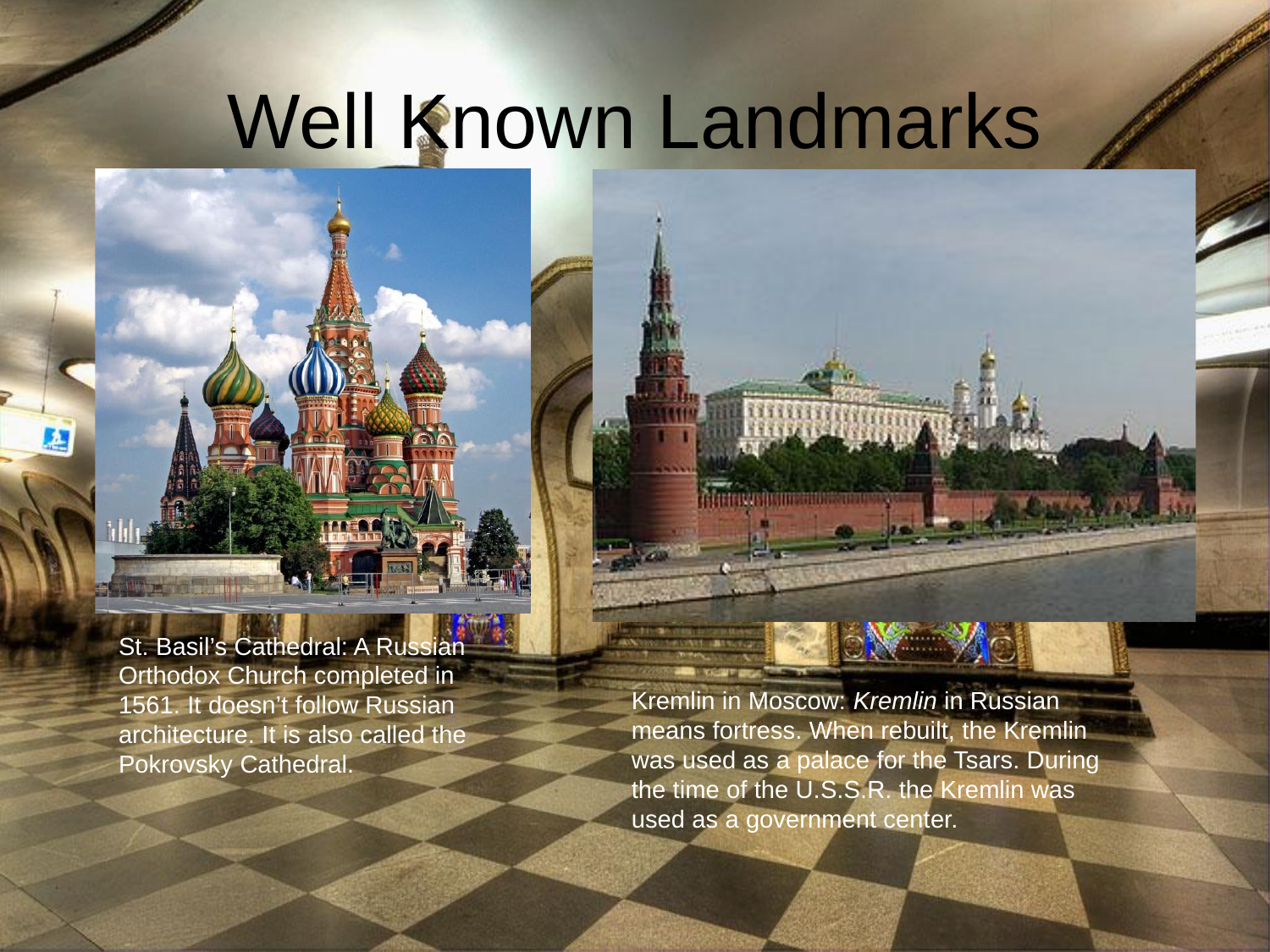

# Well Known Landmarks

St. Basil’s Cathedral: A Russian Orthodox Church completed in 1561. It doesn’t follow Russian architecture. It is also called the Pokrovsky Cathedral.
Kremlin in Moscow: Kremlin in Russian means fortress. When rebuilt, the Kremlin was used as a palace for the Tsars. During the time of the U.S.S.R. the Kremlin was used as a government center.